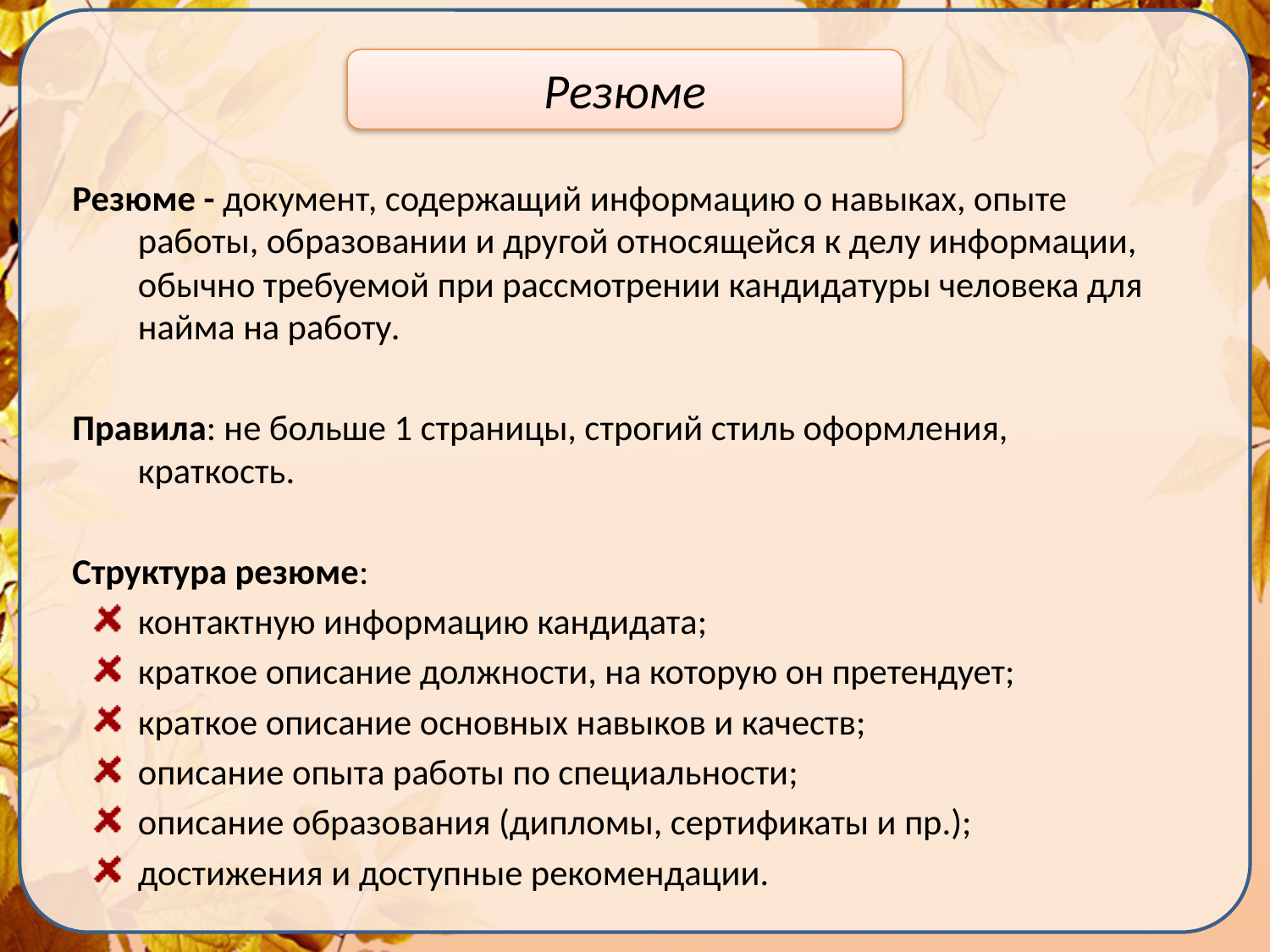

Резюме
Резюме - документ, содержащий информацию о навыках, опыте работы, образовании и другой относящейся к делу информации, обычно требуемой при рассмотрении кандидатуры человека для найма на работу.

Правила: не больше 1 страницы, строгий стиль оформления, краткость.

Структура резюме:
контактную информацию кандидата;
краткое описание должности, на которую он претендует;
краткое описание основных навыков и качеств;
описание опыта работы по специальности;
описание образования (дипломы, сертификаты и пр.);
достижения и доступные рекомендации.